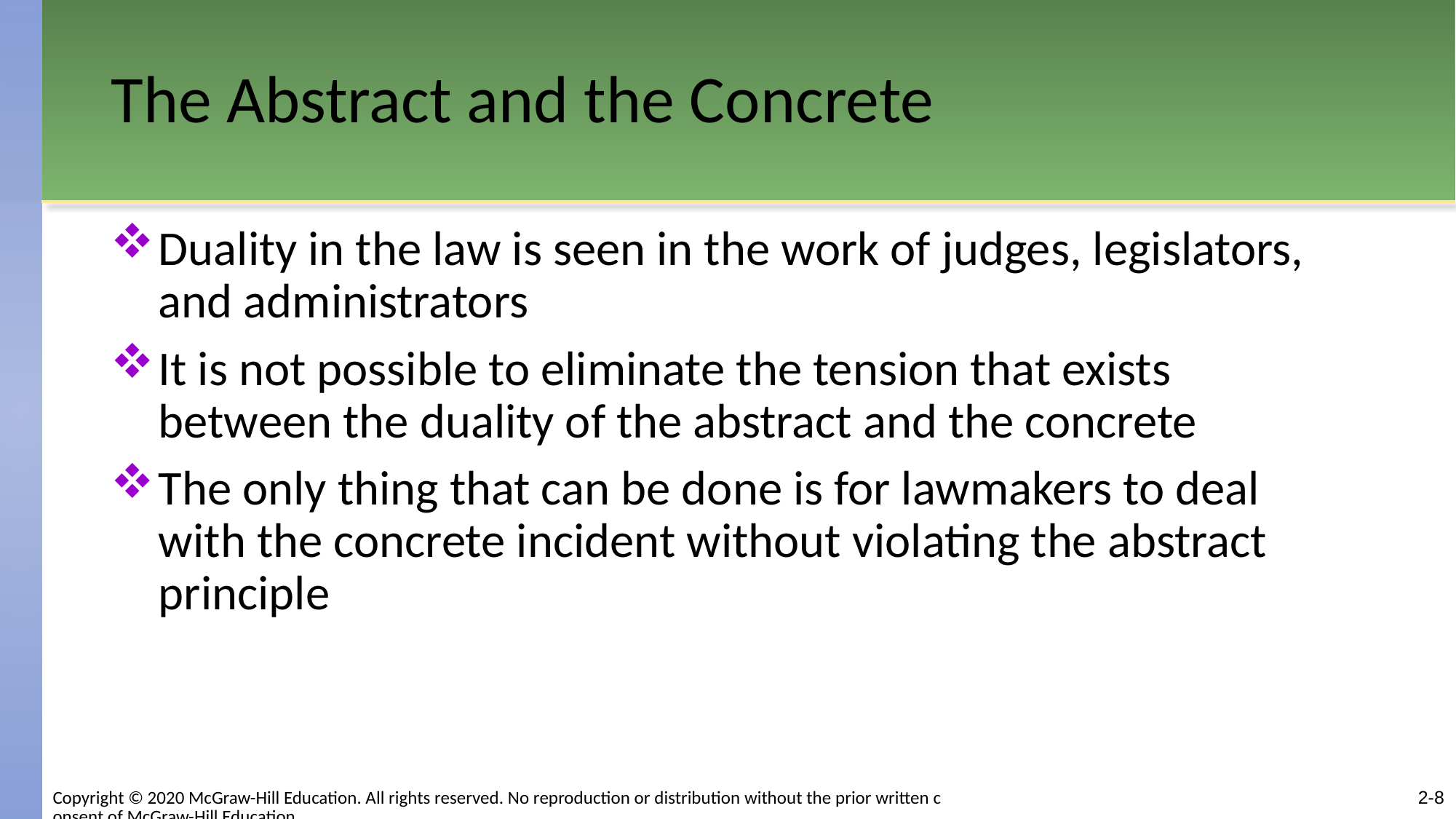

# The Abstract and the Concrete
Duality in the law is seen in the work of judges, legislators, and administrators
It is not possible to eliminate the tension that exists between the duality of the abstract and the concrete
The only thing that can be done is for lawmakers to deal with the concrete incident without violating the abstract principle
2-8
Copyright © 2020 McGraw-Hill Education. All rights reserved. No reproduction or distribution without the prior written consent of McGraw-Hill Education.